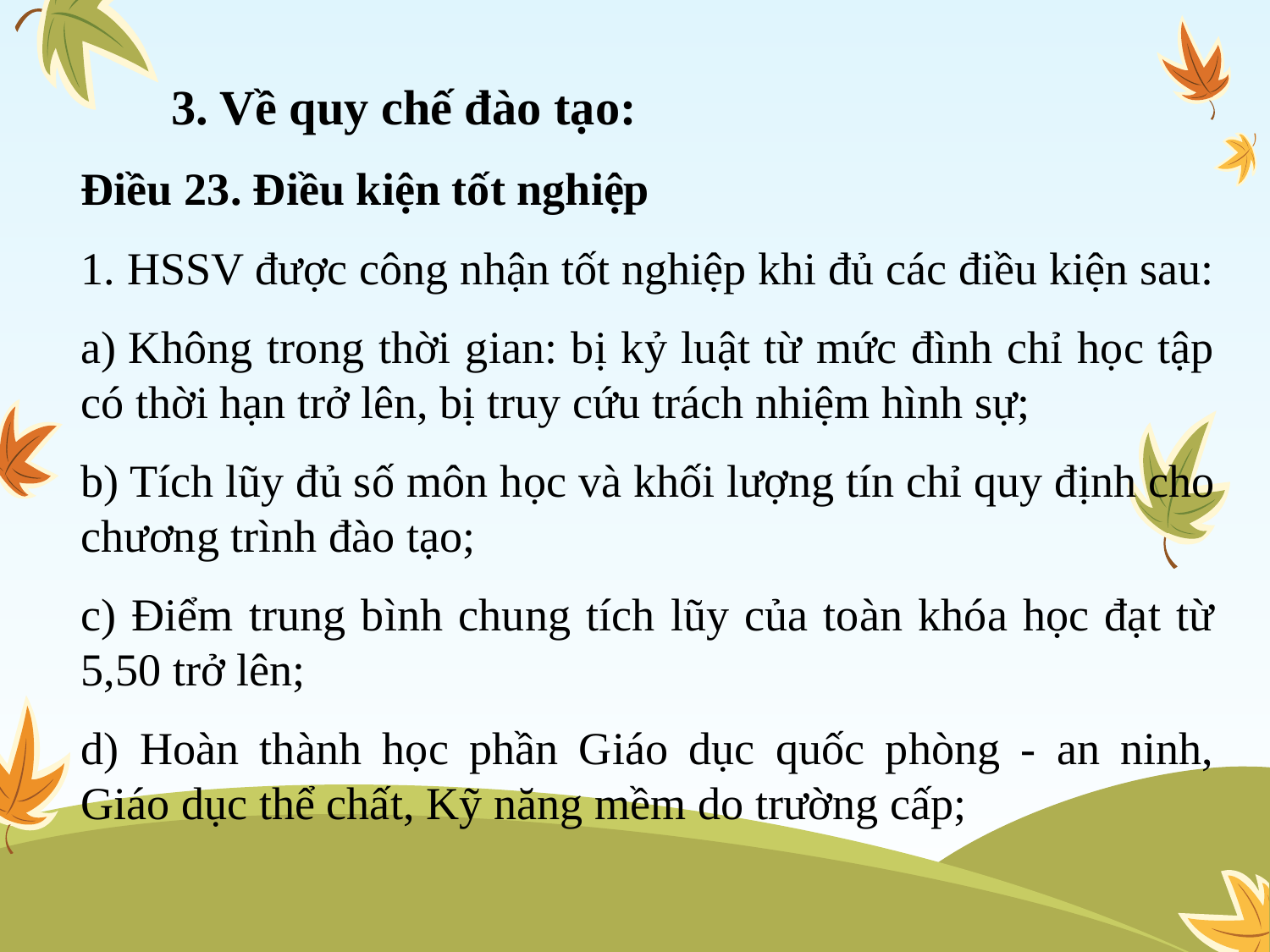

# 3. Về quy chế đào tạo:
Điều 23. Điều kiện tốt nghiệp
1. HSSV được công nhận tốt nghiệp khi đủ các điều kiện sau:
a) Không trong thời gian: bị kỷ luật từ mức đình chỉ học tập có thời hạn trở lên, bị truy cứu trách nhiệm hình sự;
b) Tích lũy đủ số môn học và khối lượng tín chỉ quy định cho chương trình đào tạo;
c) Điểm trung bình chung tích lũy của toàn khóa học đạt từ 5,50 trở lên;
d) Hoàn thành học phần Giáo dục quốc phòng - an ninh, Giáo dục thể chất, Kỹ năng mềm do trường cấp;